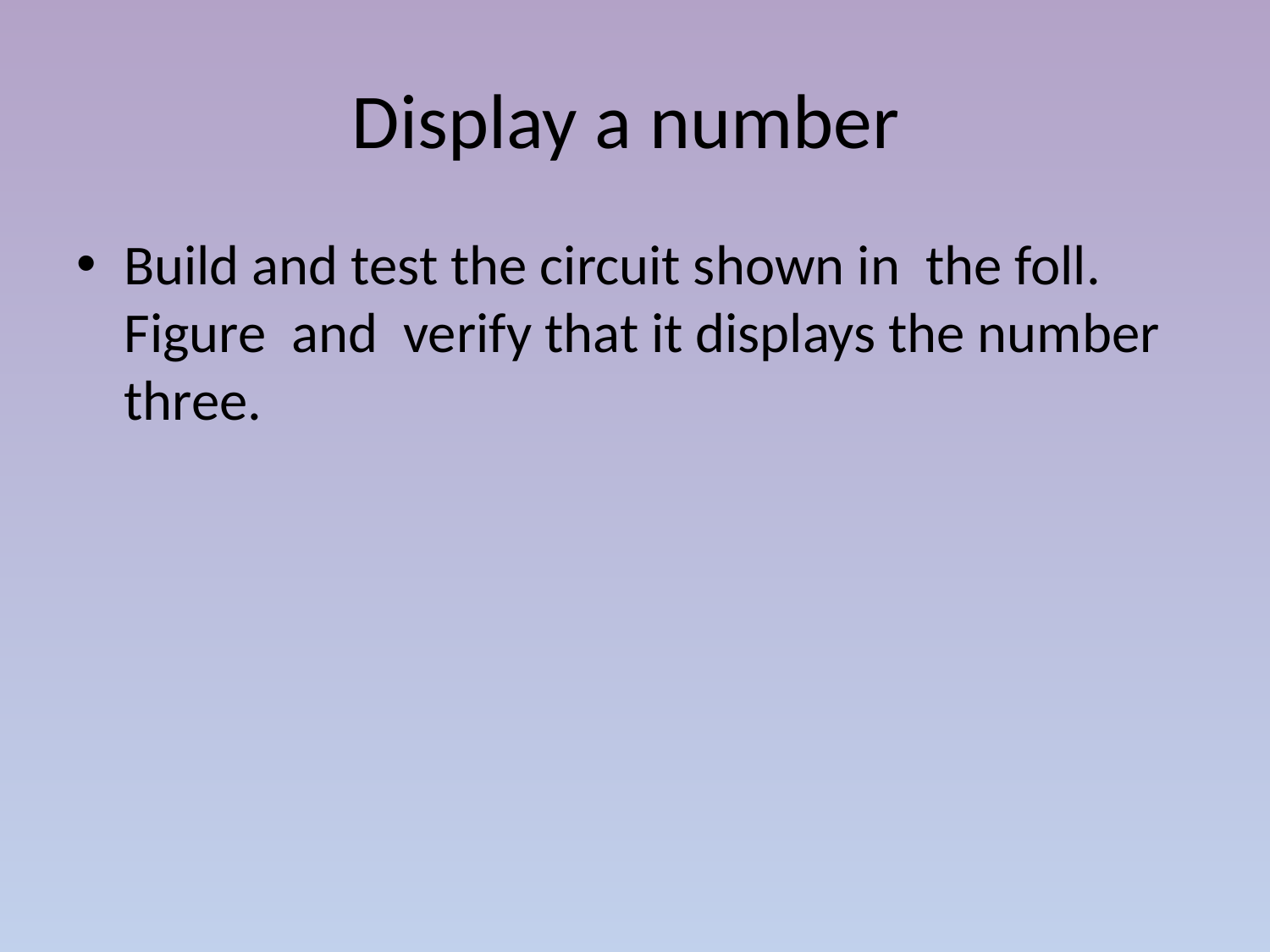

# Display a number
Build and test the circuit shown in  the foll. Figure  and  verify that it displays the number three.